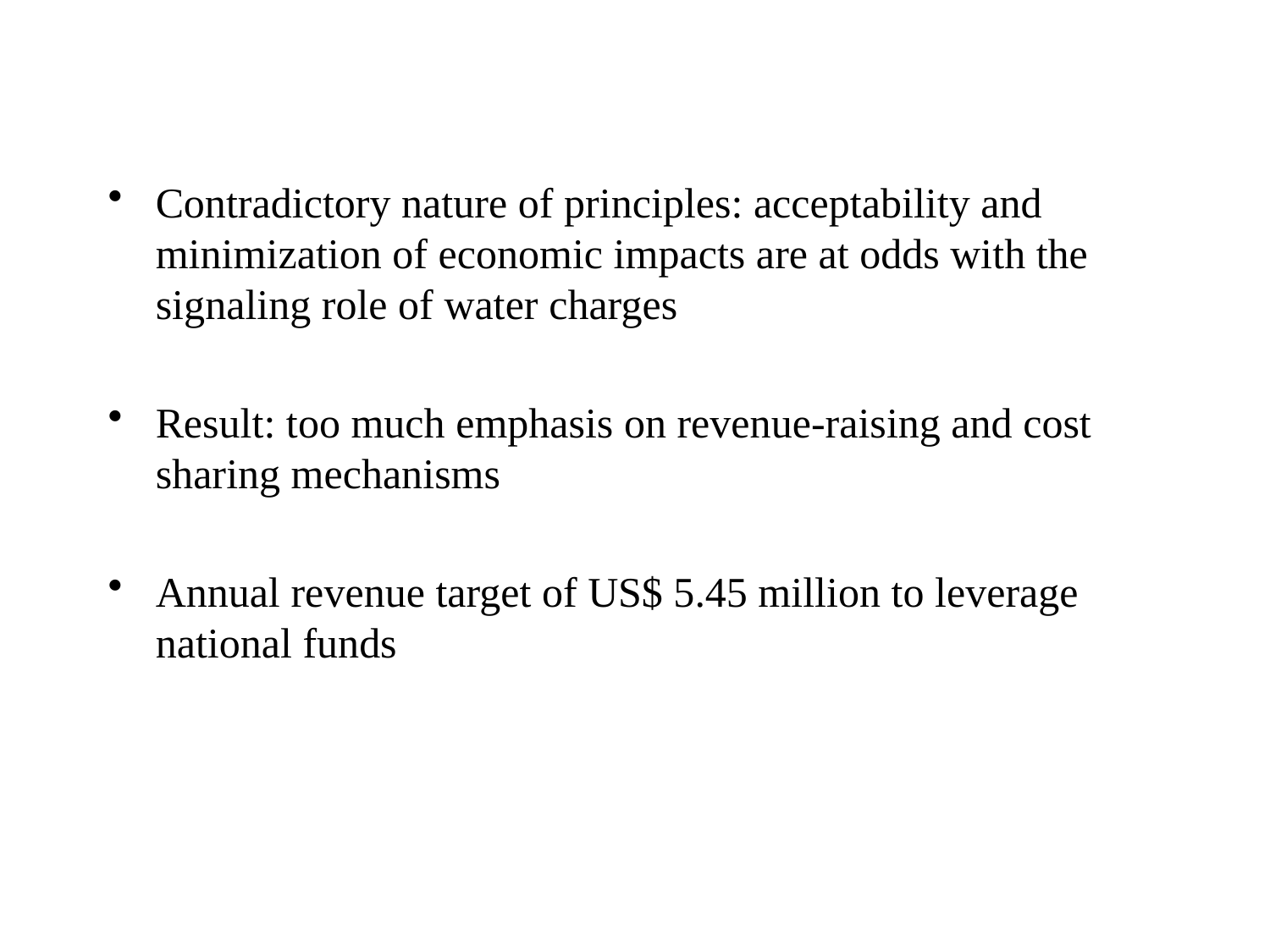

#
Contradictory nature of principles: acceptability and minimization of economic impacts are at odds with the signaling role of water charges

Result: too much emphasis on revenue-raising and cost sharing mechanisms

Annual revenue target of US$ 5.45 million to leverage national funds